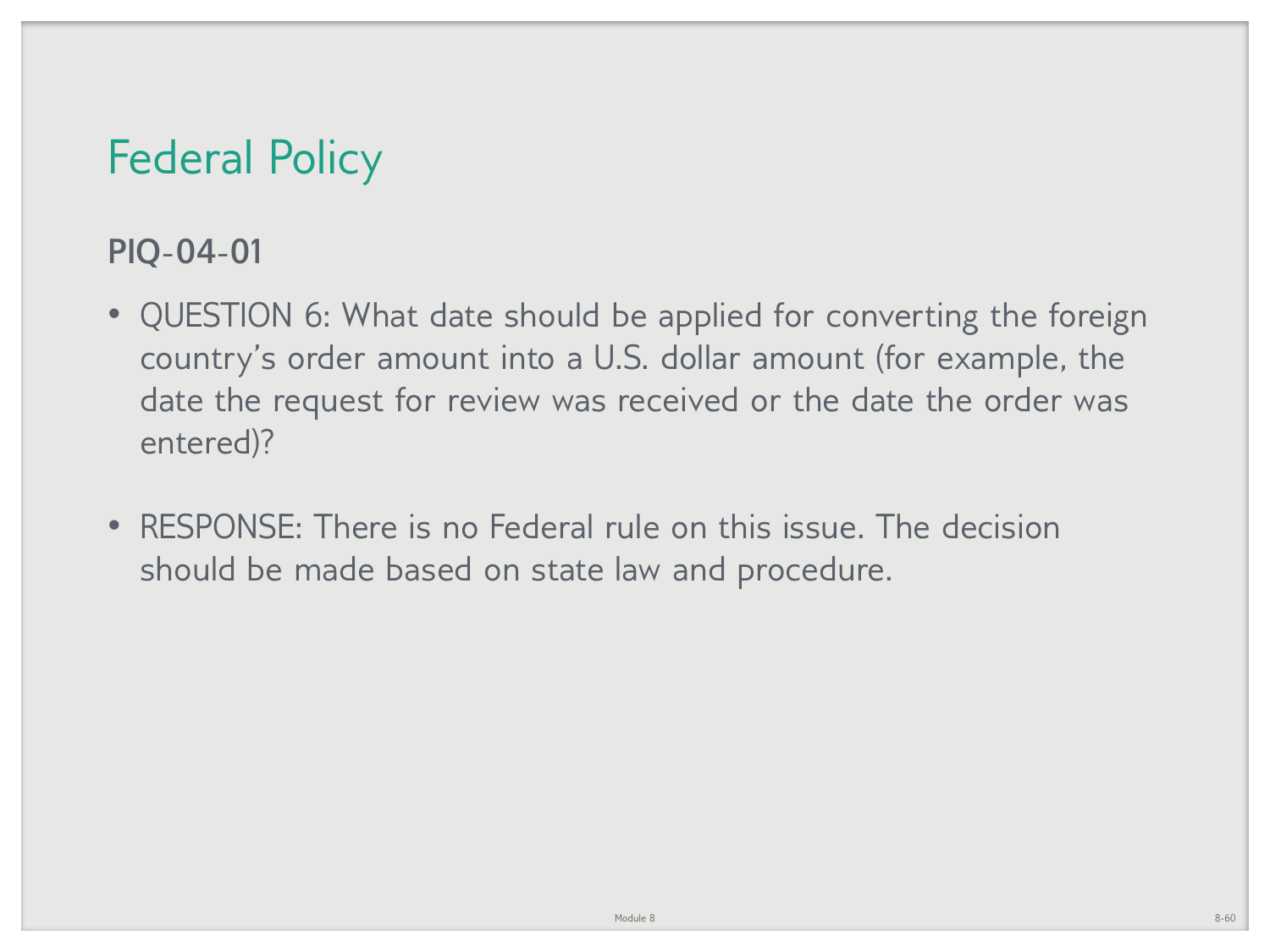

# Federal Policy
PIQ-04-01
QUESTION 6: What date should be applied for converting the foreign country’s order amount into a U.S. dollar amount (for example, the date the request for review was received or the date the order was entered)?
RESPONSE: There is no Federal rule on this issue. The decision should be made based on state law and procedure.
Module 8
8-60